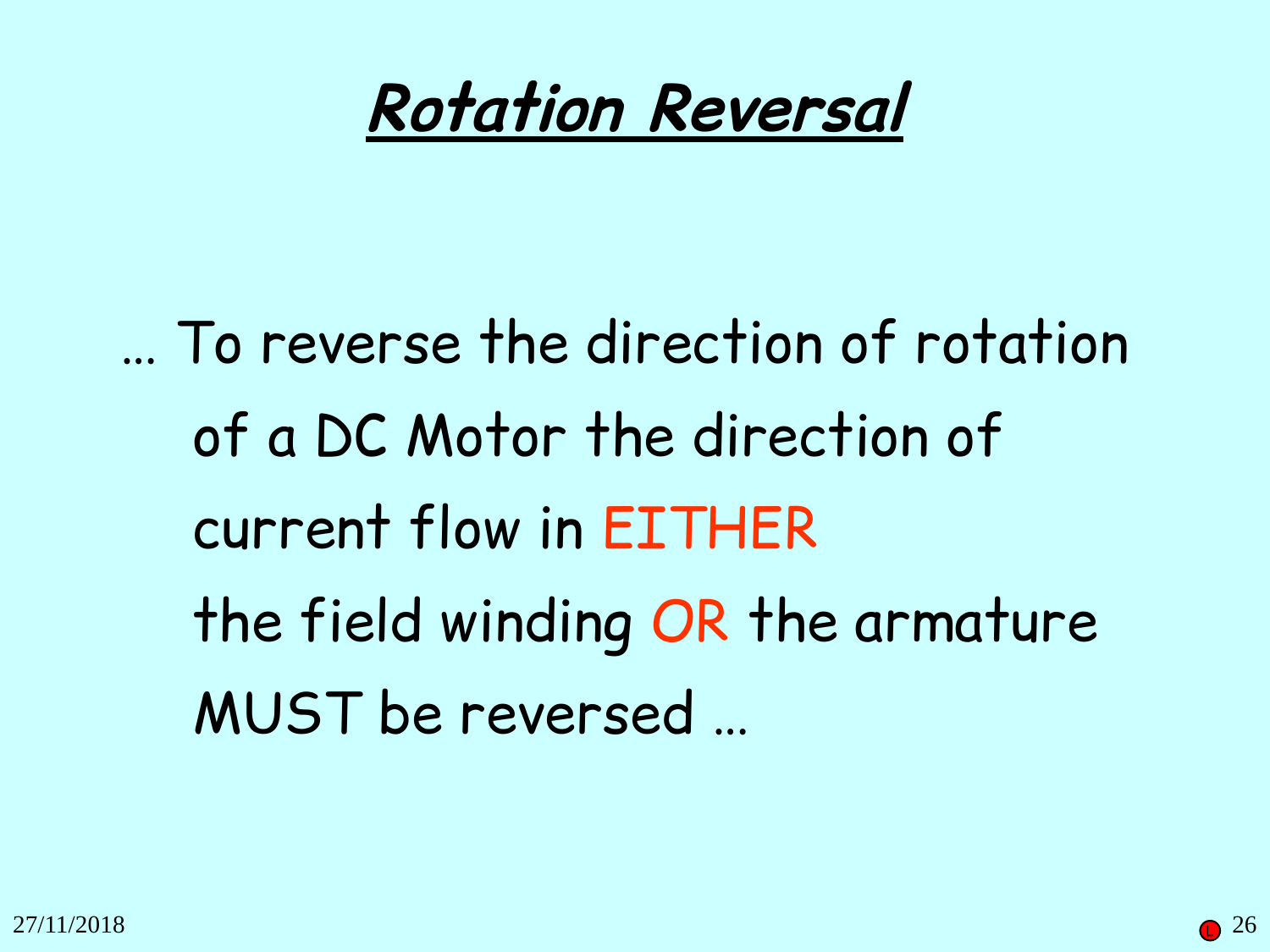

Rotation Reversal
… To reverse the direction of rotation
of a DC Motor the direction of
current flow in EITHER
the field winding OR the armature
MUST be reversed …
27/11/2018
26
L